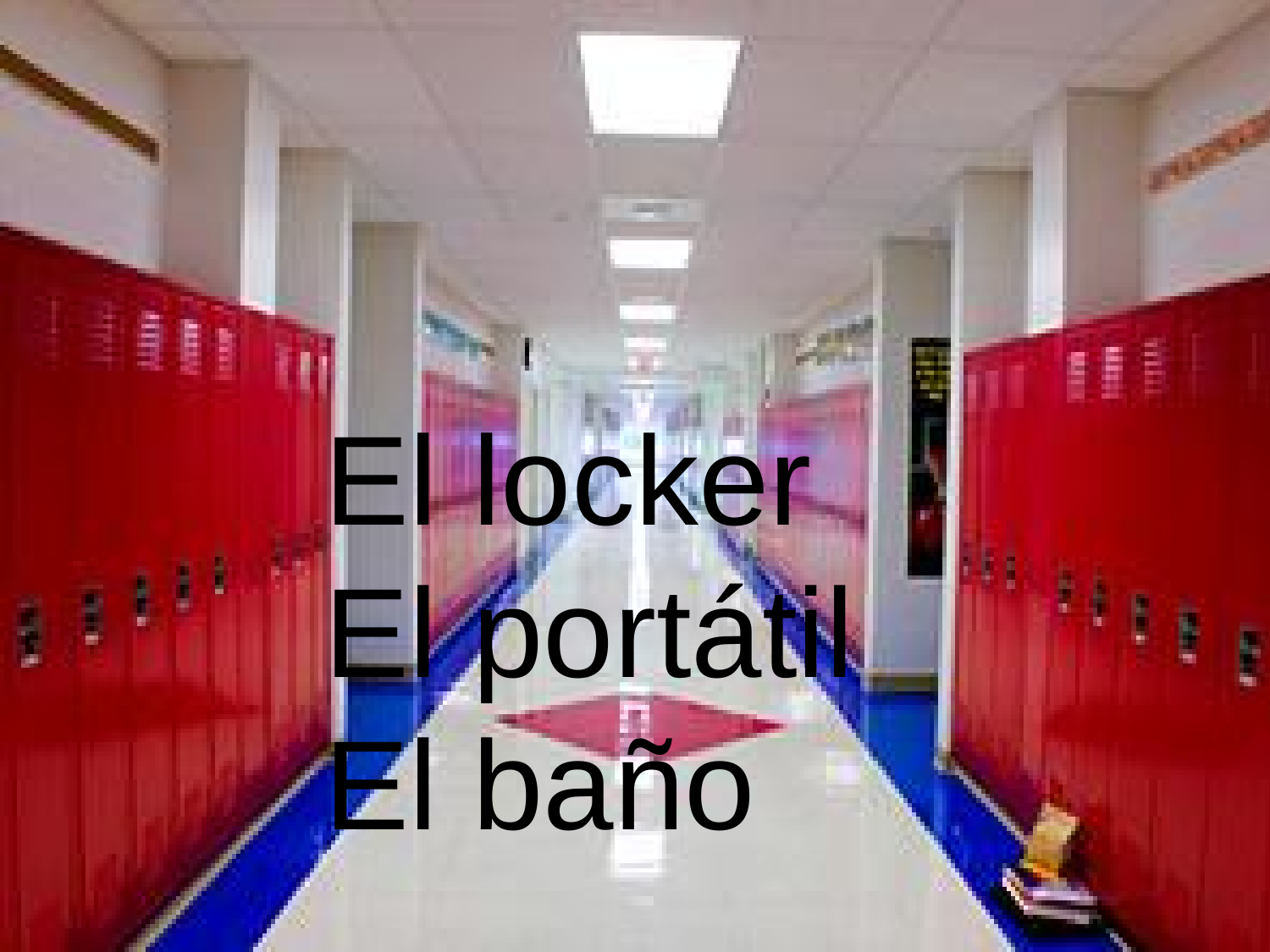

#

El locker
El portátil
El baño